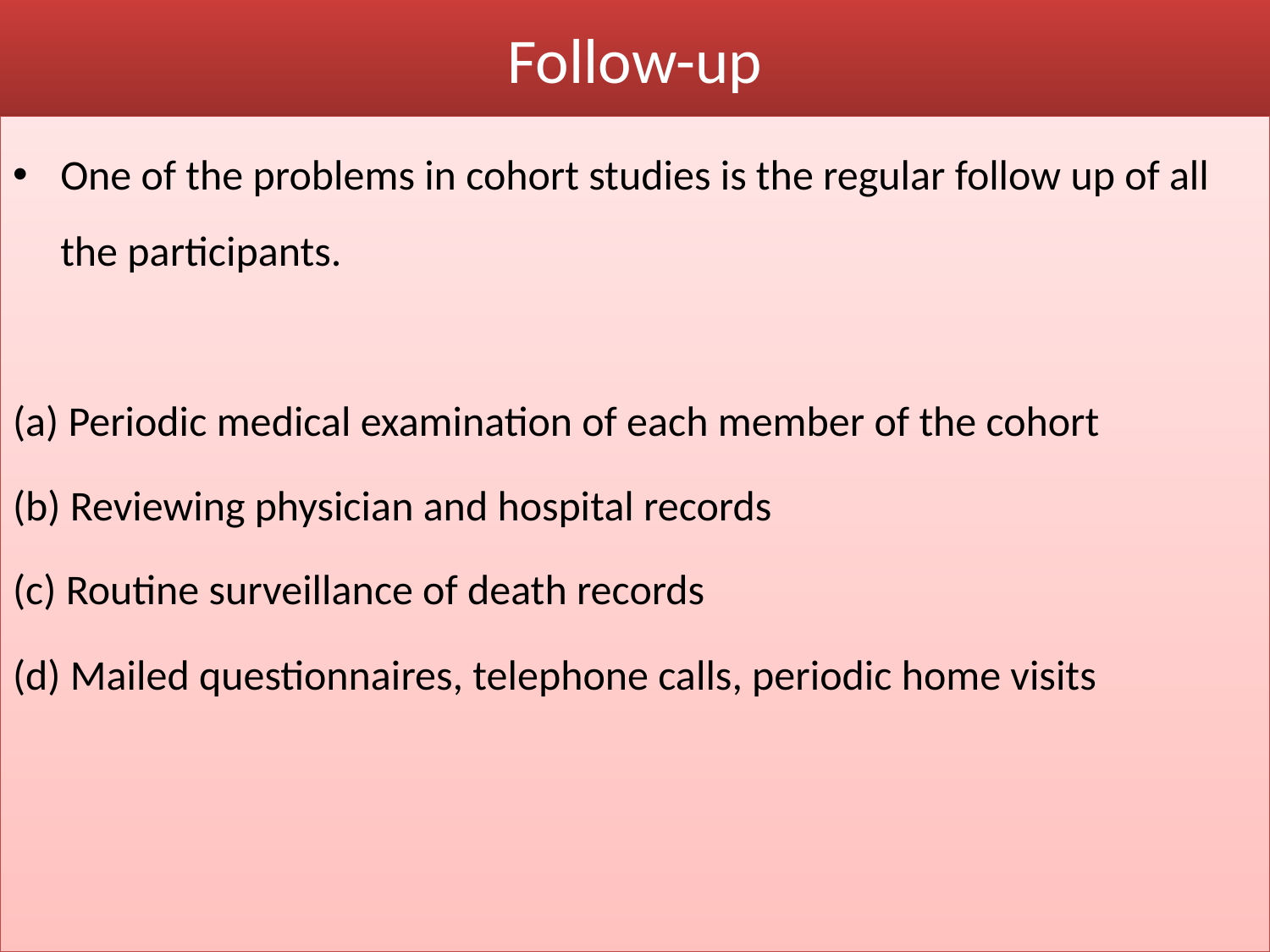

# Follow-up
One of the problems in cohort studies is the regular follow up of all the participants.

(a) Periodic medical examination of each member of the cohort
(b) Reviewing physician and hospital records
(c) Routine surveillance of death records
(d) Mailed questionnaires, telephone calls, periodic home visits